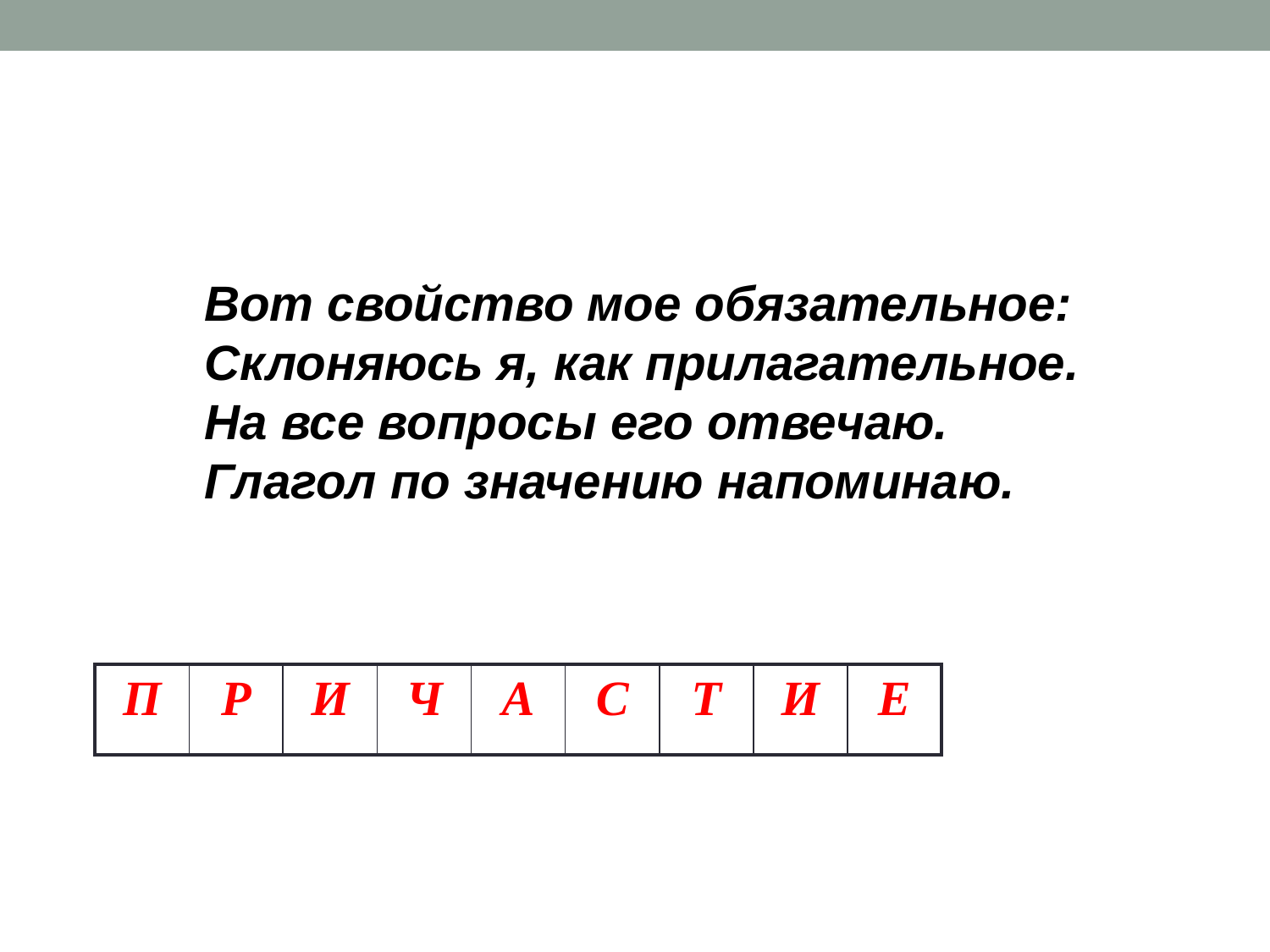

Вот свойство мое обязательное:
	Склоняюсь я, как прилагательное.
	На все вопросы его отвечаю.
	Глагол по значению напоминаю.

| П | Р | И | Ч | А | С | Т | И | Е |
| --- | --- | --- | --- | --- | --- | --- | --- | --- |